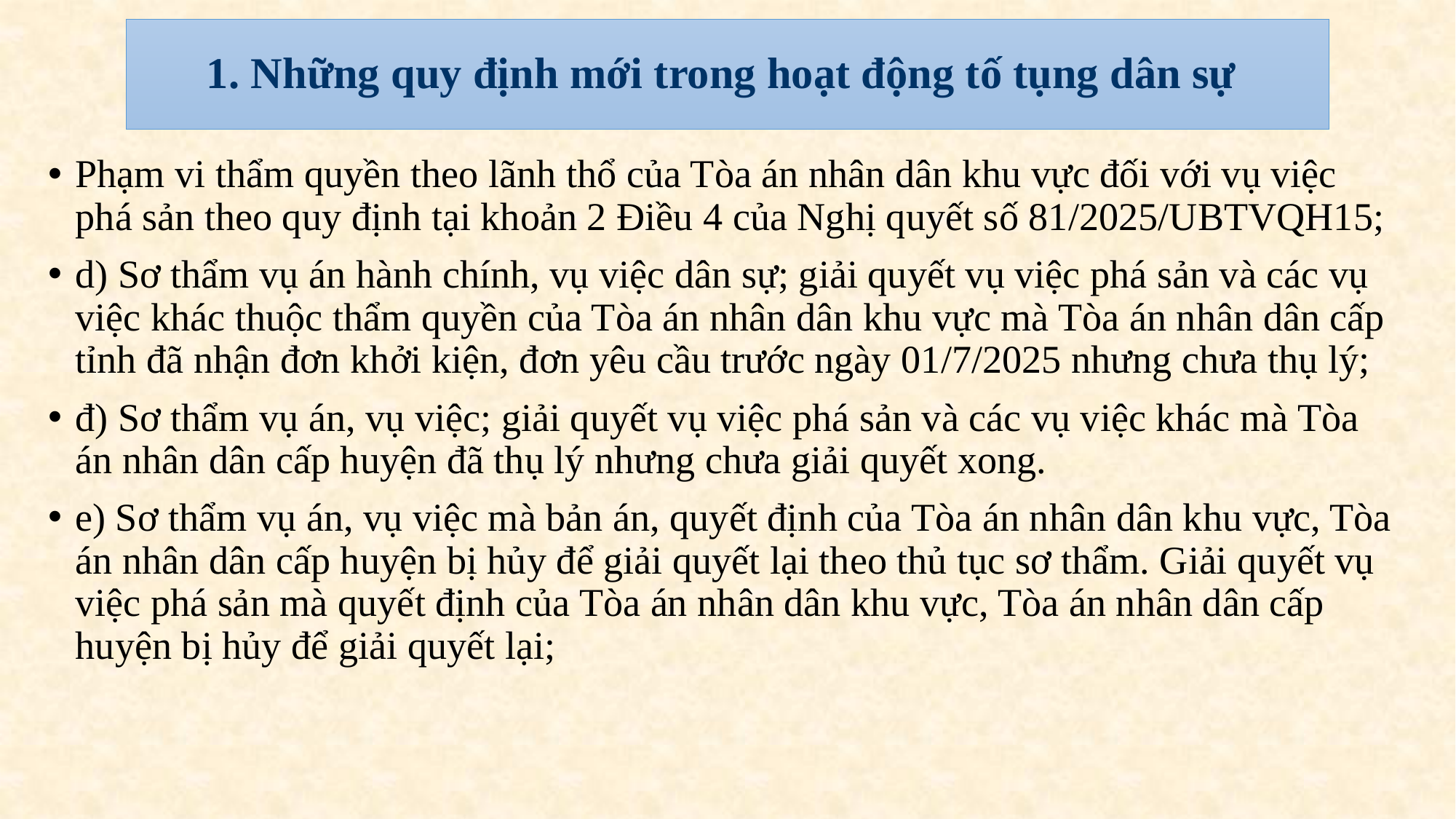

# 1. Những quy định mới trong hoạt động tố tụng dân sự
Phạm vi thẩm quyền theo lãnh thổ của Tòa án nhân dân khu vực đối với vụ việc phá sản theo quy định tại khoản 2 Điều 4 của Nghị quyết số 81/2025/UBTVQH15;
d) Sơ thẩm vụ án hành chính, vụ việc dân sự; giải quyết vụ việc phá sản và các vụ việc khác thuộc thẩm quyền của Tòa án nhân dân khu vực mà Tòa án nhân dân cấp tỉnh đã nhận đơn khởi kiện, đơn yêu cầu trước ngày 01/7/2025 nhưng chưa thụ lý;
đ) Sơ thẩm vụ án, vụ việc; giải quyết vụ việc phá sản và các vụ việc khác mà Tòa án nhân dân cấp huyện đã thụ lý nhưng chưa giải quyết xong.
e) Sơ thẩm vụ án, vụ việc mà bản án, quyết định của Tòa án nhân dân khu vực, Tòa án nhân dân cấp huyện bị hủy để giải quyết lại theo thủ tục sơ thẩm. Giải quyết vụ việc phá sản mà quyết định của Tòa án nhân dân khu vực, Tòa án nhân dân cấp huyện bị hủy để giải quyết lại;